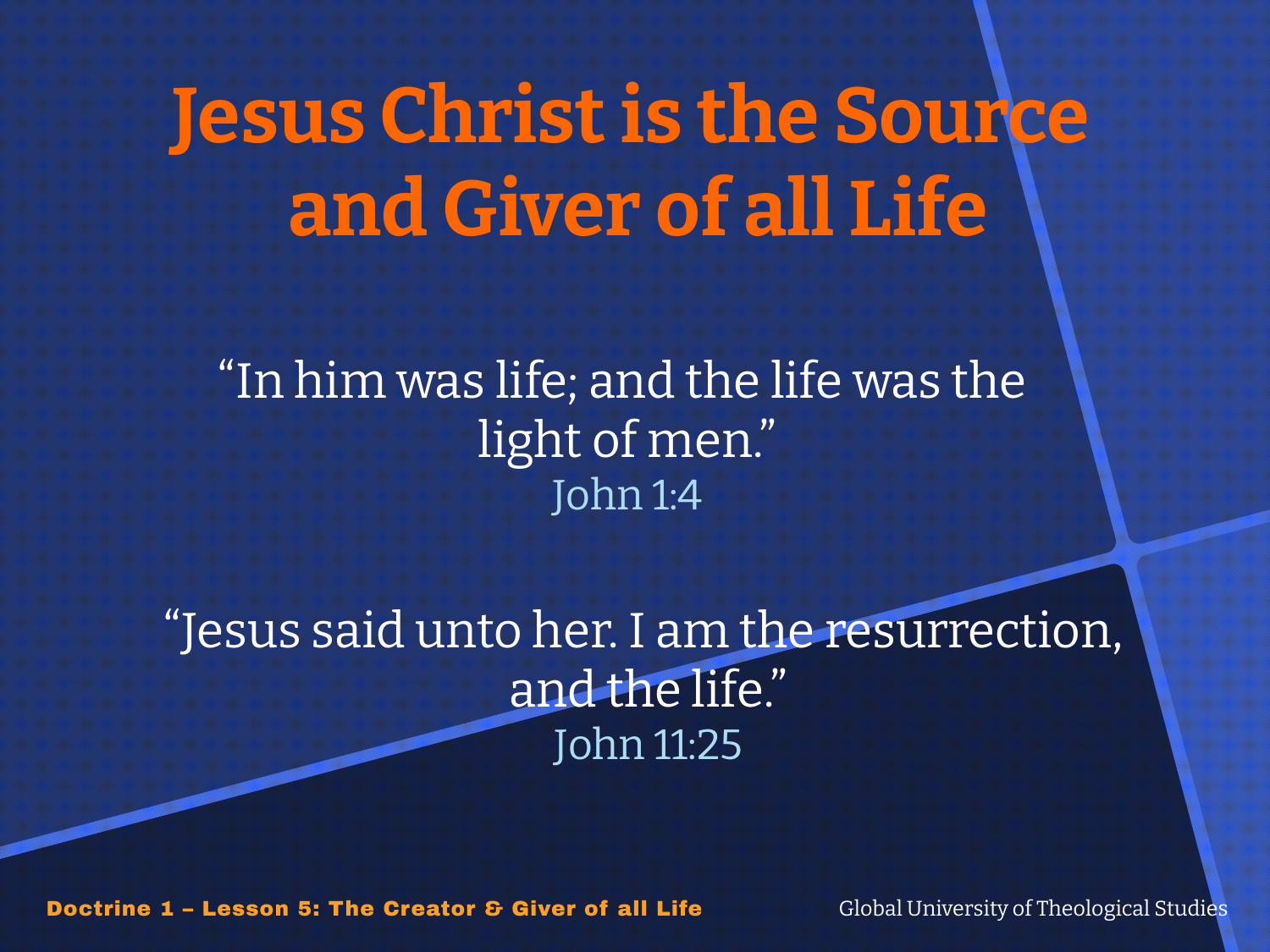

Jesus Christ is the Source
and Giver of all Life
“In him was life; and the life was the
light of men.”
John 1:4
“Jesus said unto her. I am the resurrection,
and the life.”
John 11:25
Doctrine 1 – Lesson 5: The Creator & Giver of all Life                 Global University of Theological Studies